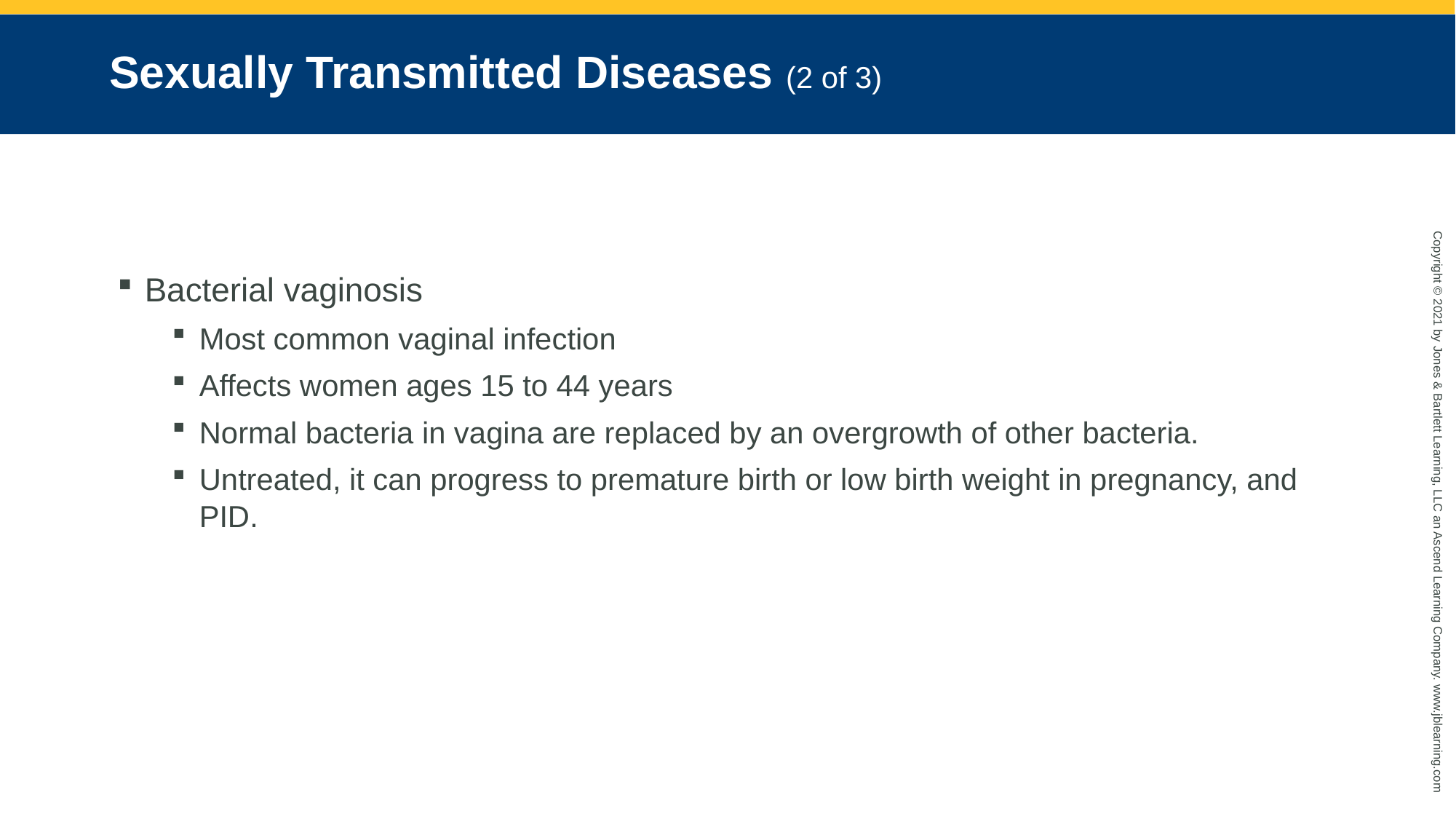

# Sexually Transmitted Diseases (2 of 3)
Bacterial vaginosis
Most common vaginal infection
Affects women ages 15 to 44 years
Normal bacteria in vagina are replaced by an overgrowth of other bacteria.
Untreated, it can progress to premature birth or low birth weight in pregnancy, and PID.